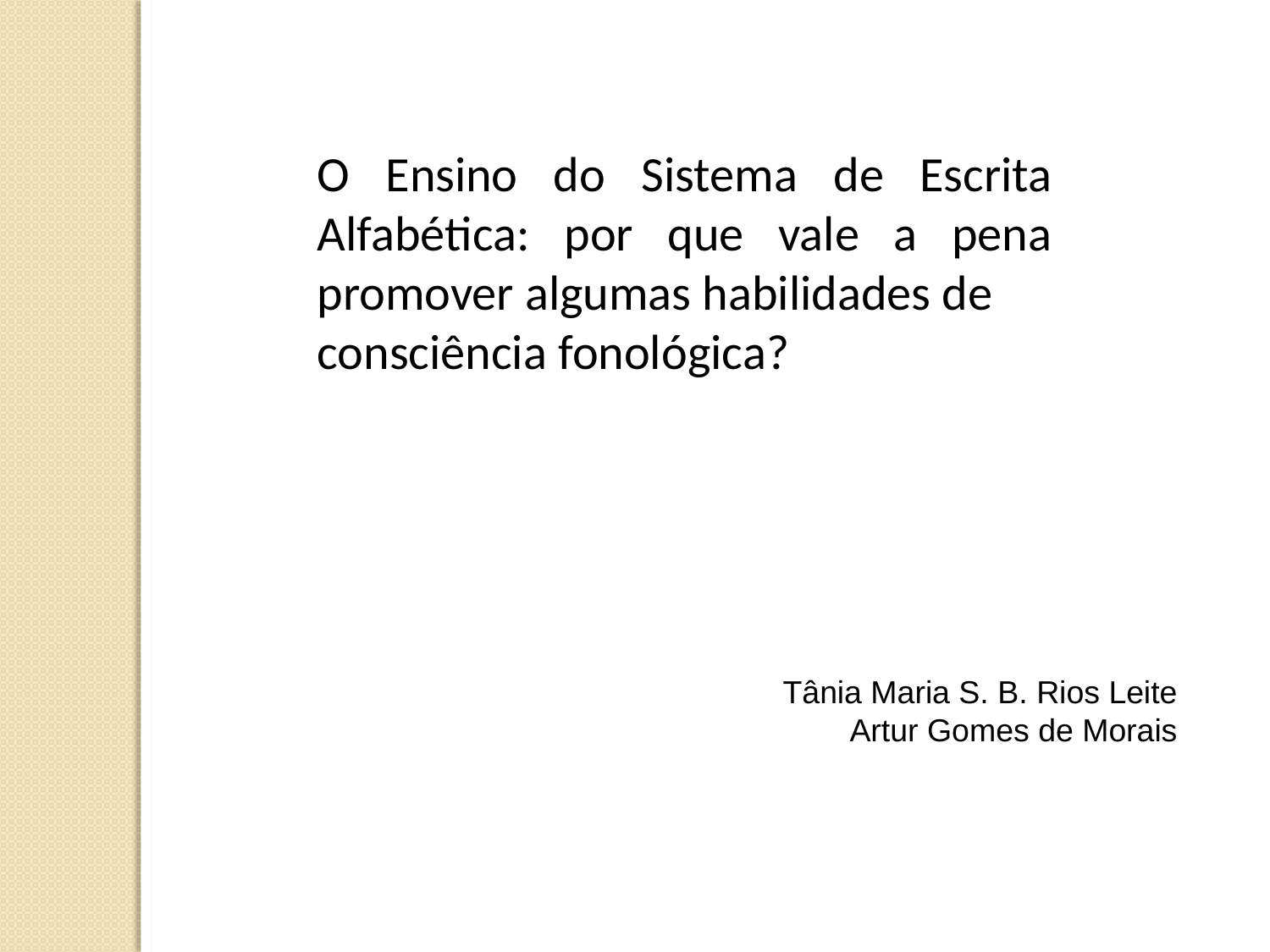

O Ensino do Sistema de Escrita Alfabética: por que vale a pena promover algumas habilidades de
consciência fonológica?

Tânia Maria S. B. Rios Leite
Artur Gomes de Morais